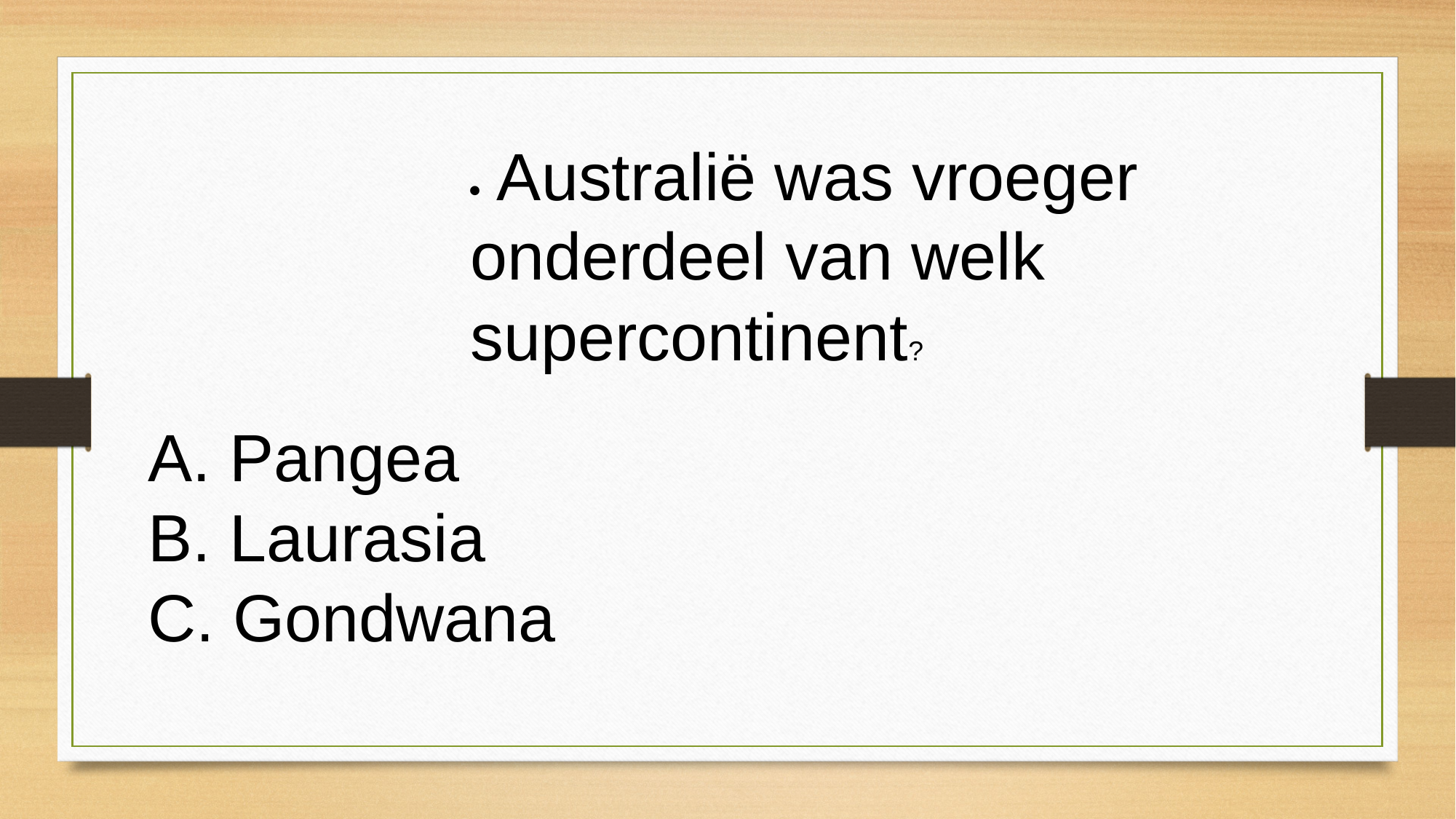

•  Australië was vroeger onderdeel van welk supercontinent?
A. Pangea
B. Laurasia
C. Gondwana